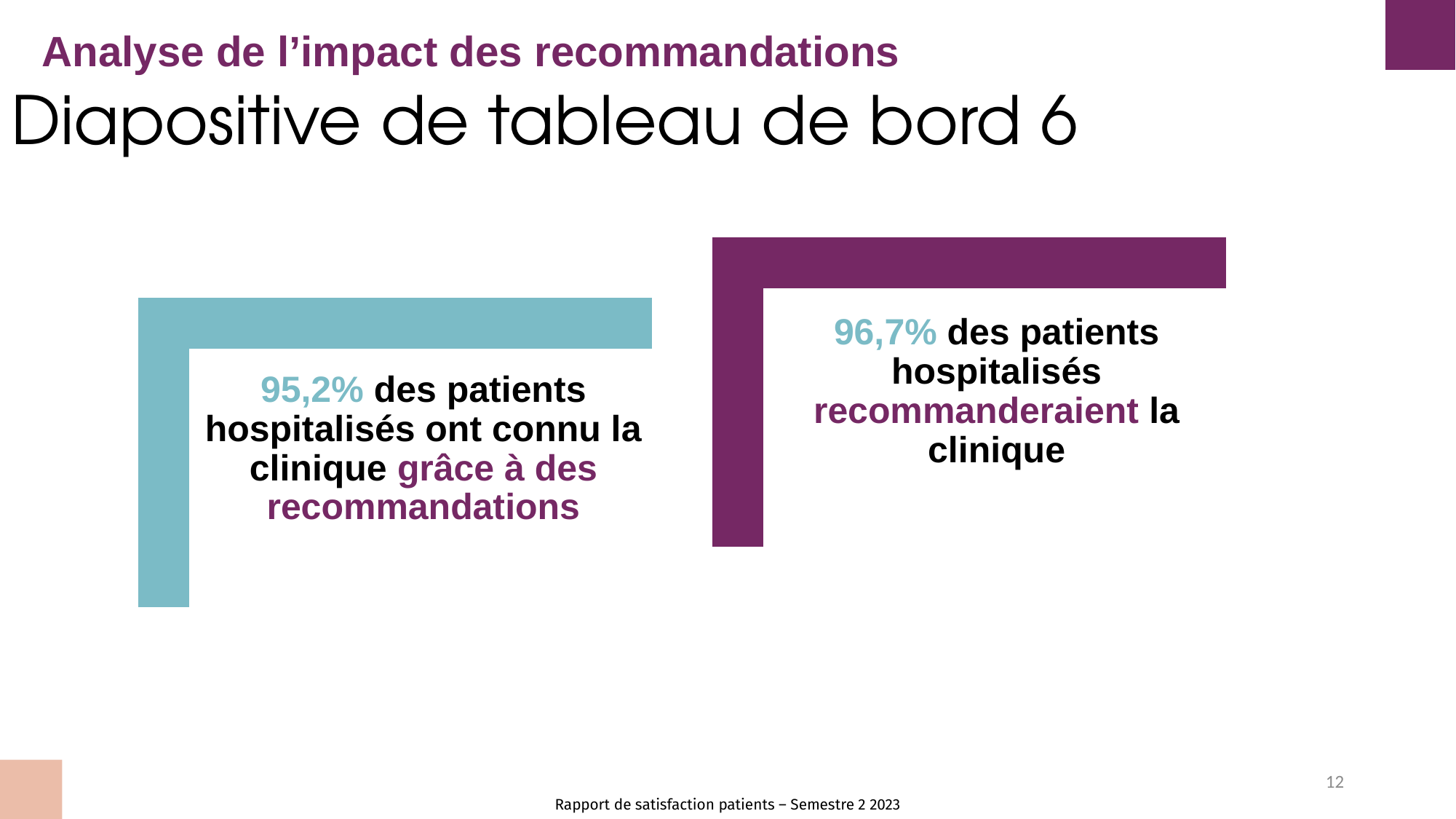

Analyse de l’impact des recommandations
Diapositive de tableau de bord 6
95,2% des patients hospitalisés ont connu la clinique grâce à des recommandations
96,7% des patients hospitalisés recommanderaient la clinique
12

Rapport de satisfaction patients – Semestre 2 2023